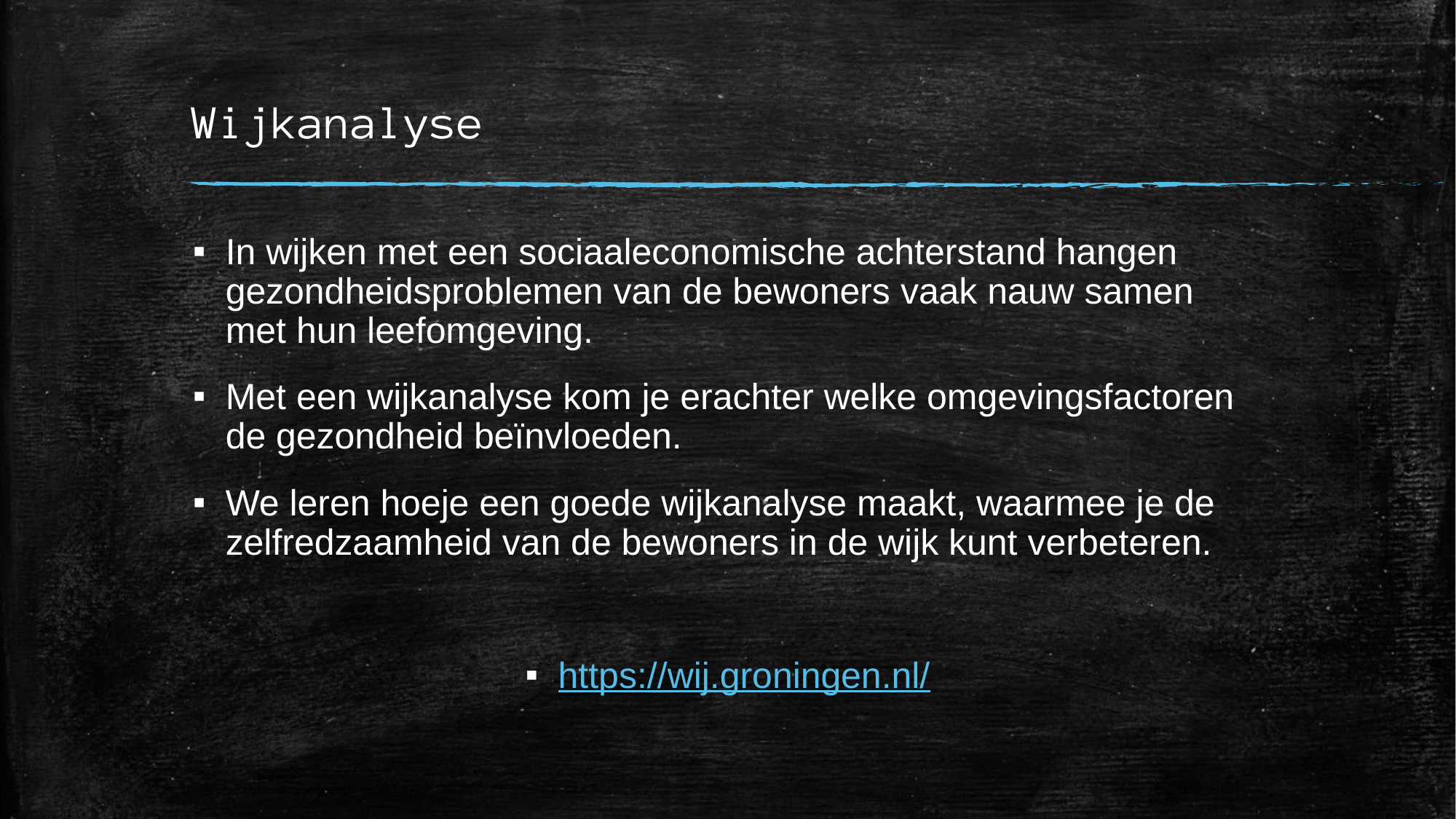

# Wijkanalyse
In wijken met een sociaaleconomische achterstand hangen gezondheidsproblemen van de bewoners vaak nauw samen met hun leefomgeving.
Met een wijkanalyse kom je erachter welke omgevingsfactoren de gezondheid beïnvloeden.
We leren hoeje een goede wijkanalyse maakt, waarmee je de zelfredzaamheid van de bewoners in de wijk kunt verbeteren.

https://wij.groningen.nl/